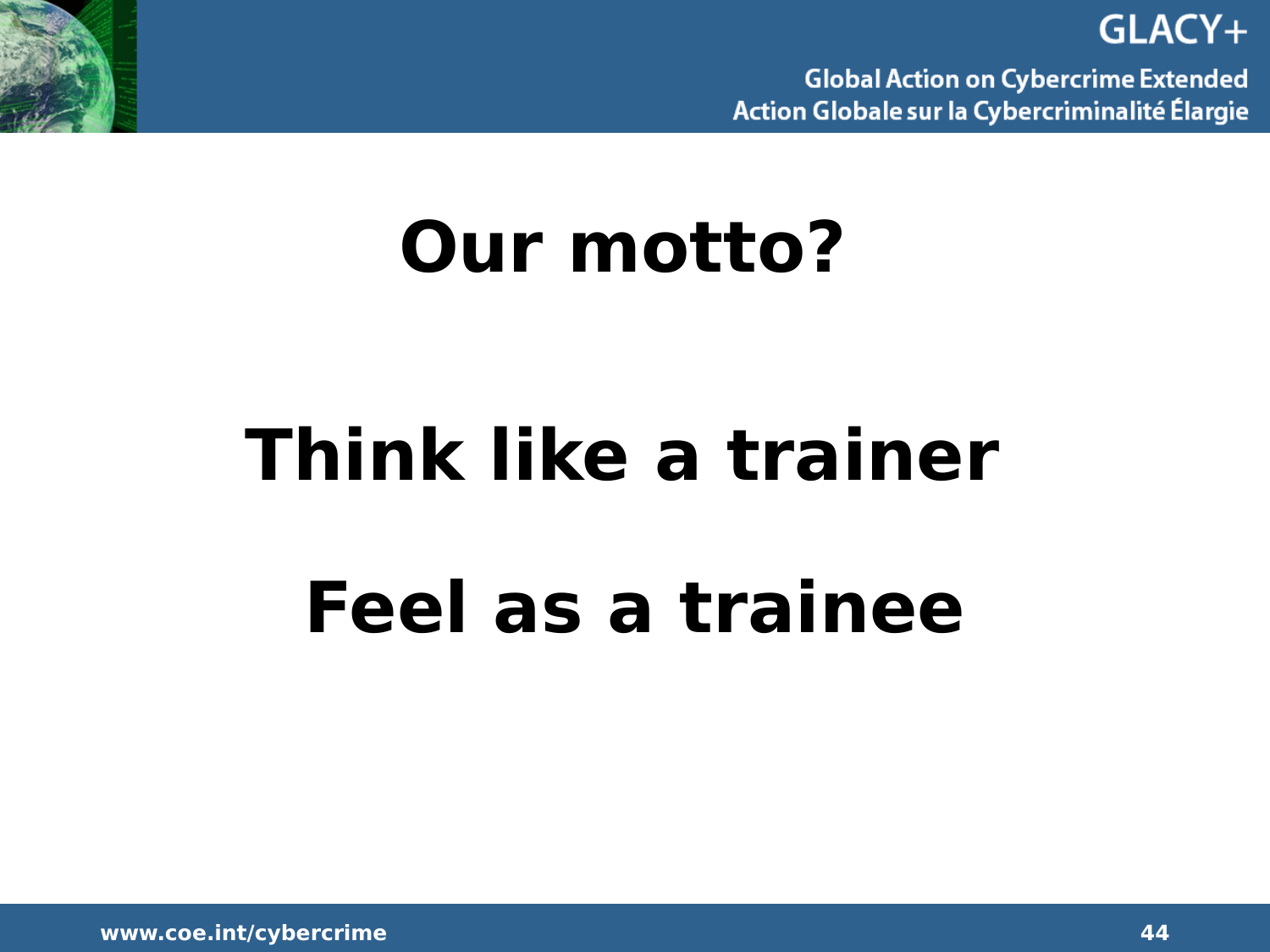

Our motto?
# Think like a trainer Feel as a trainee
www.coe.int/cybercrime
44